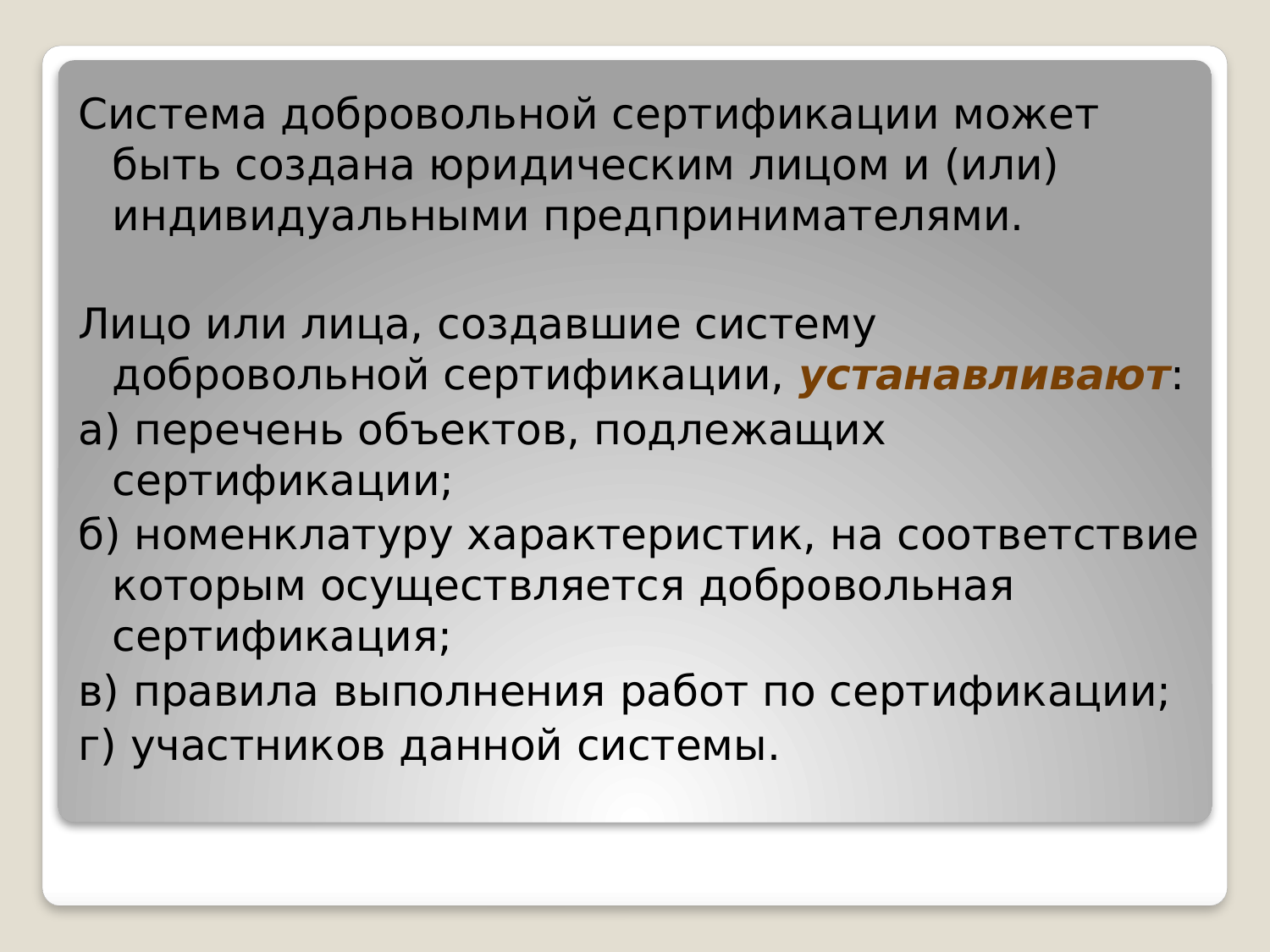

Система добровольной сертификации может быть создана юридическим лицом и (или) индивидуальными предпринимателями.

Лицо или лица, создавшие систему добровольной сертификации, устанавливают:
а) перечень объектов, подлежащих сертификации;
б) номенклатуру характеристик, на соответствие которым осуществляется добровольная сертификация;
в) правила выполнения работ по сертификации;
г) участников данной системы.